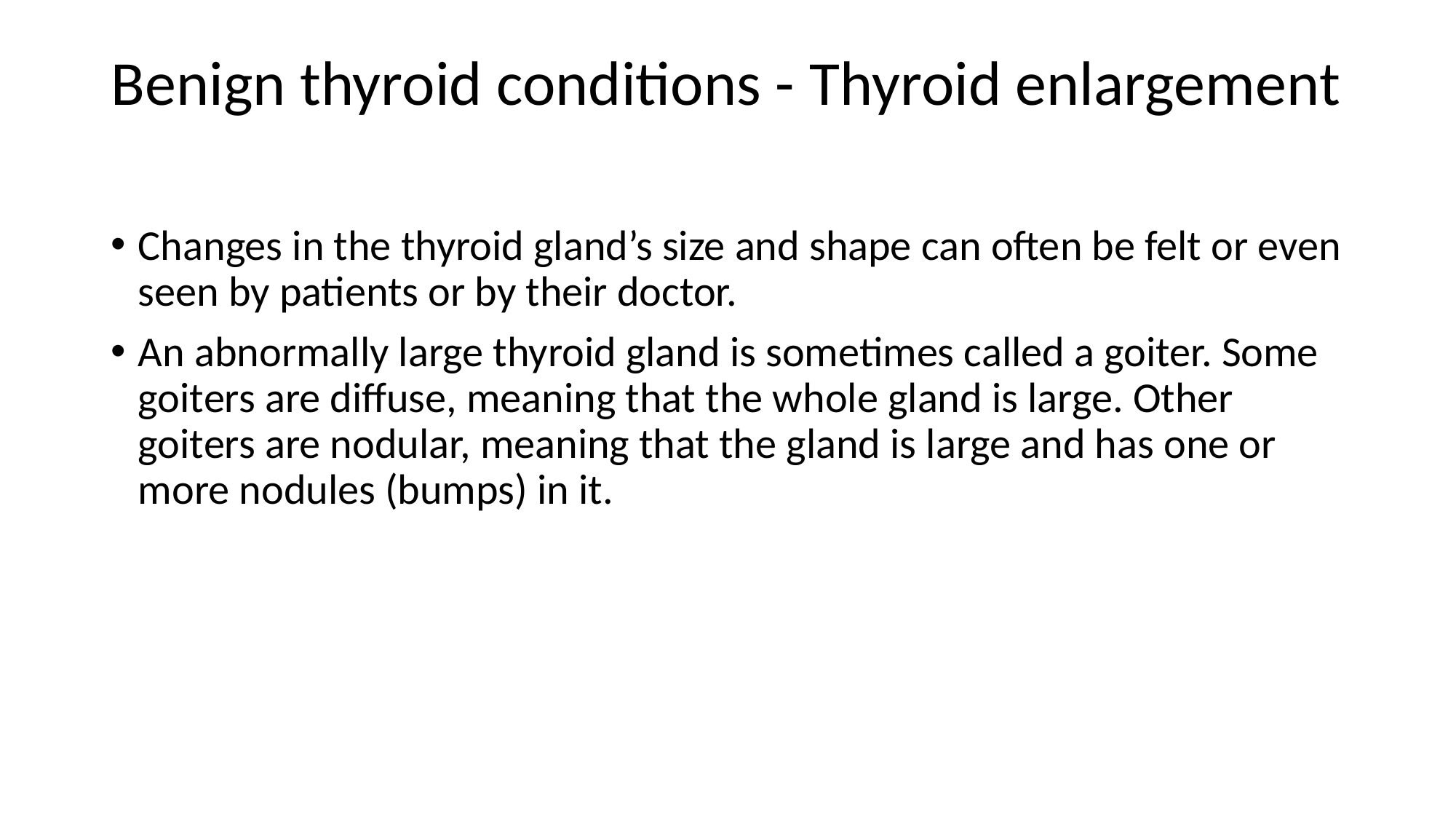

# Benign thyroid conditions - Thyroid enlargement
Changes in the thyroid gland’s size and shape can often be felt or even seen by patients or by their doctor.
An abnormally large thyroid gland is sometimes called a goiter. Some goiters are diffuse, meaning that the whole gland is large. Other goiters are nodular, meaning that the gland is large and has one or more nodules (bumps) in it.